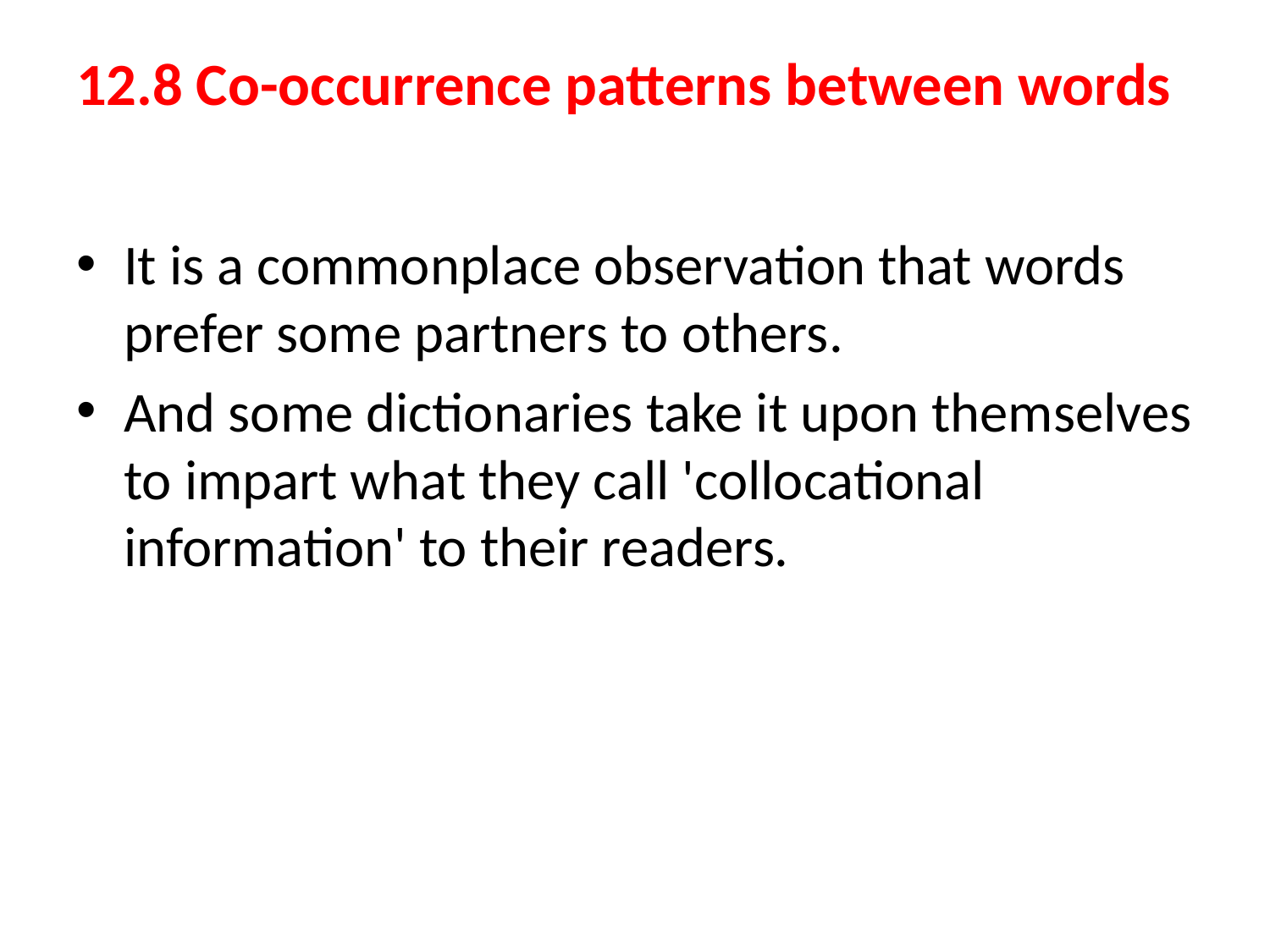

# 12.8 Co-occurrence patterns between words
It is a commonplace observation that words prefer some partners to others.
And some dictionaries take it upon themselves to impart what they call 'collocational information' to their readers.